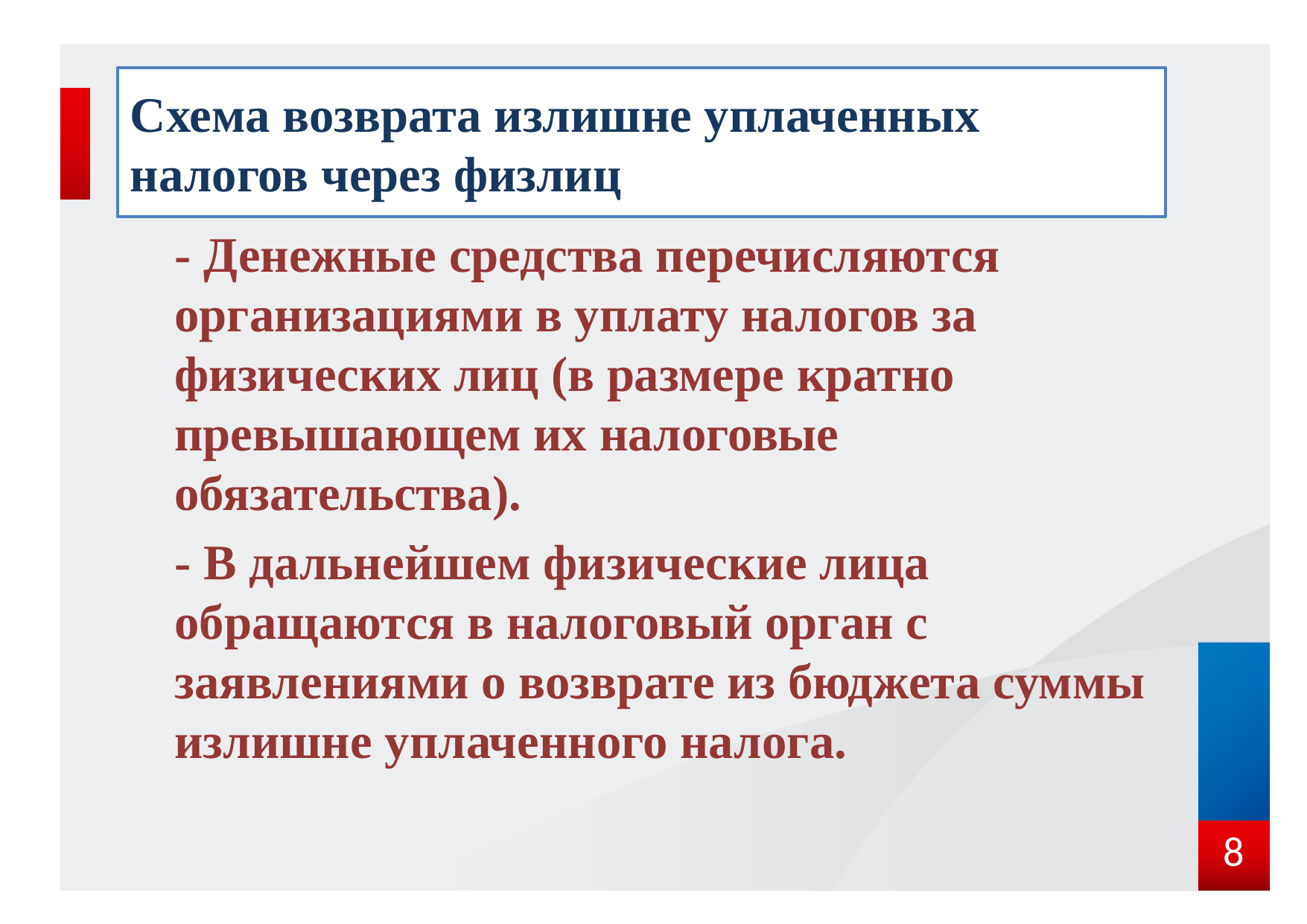

# Схема возврата излишне уплаченных налогов через физлиц
- Денежные средства перечисляются организациями в уплату налогов за физических лиц (в размере кратно превышающем их налоговые обязательства).
- В дальнейшем физические лица обращаются в налоговый орган с заявлениями о возврате из бюджета суммы излишне уплаченного налога.

8